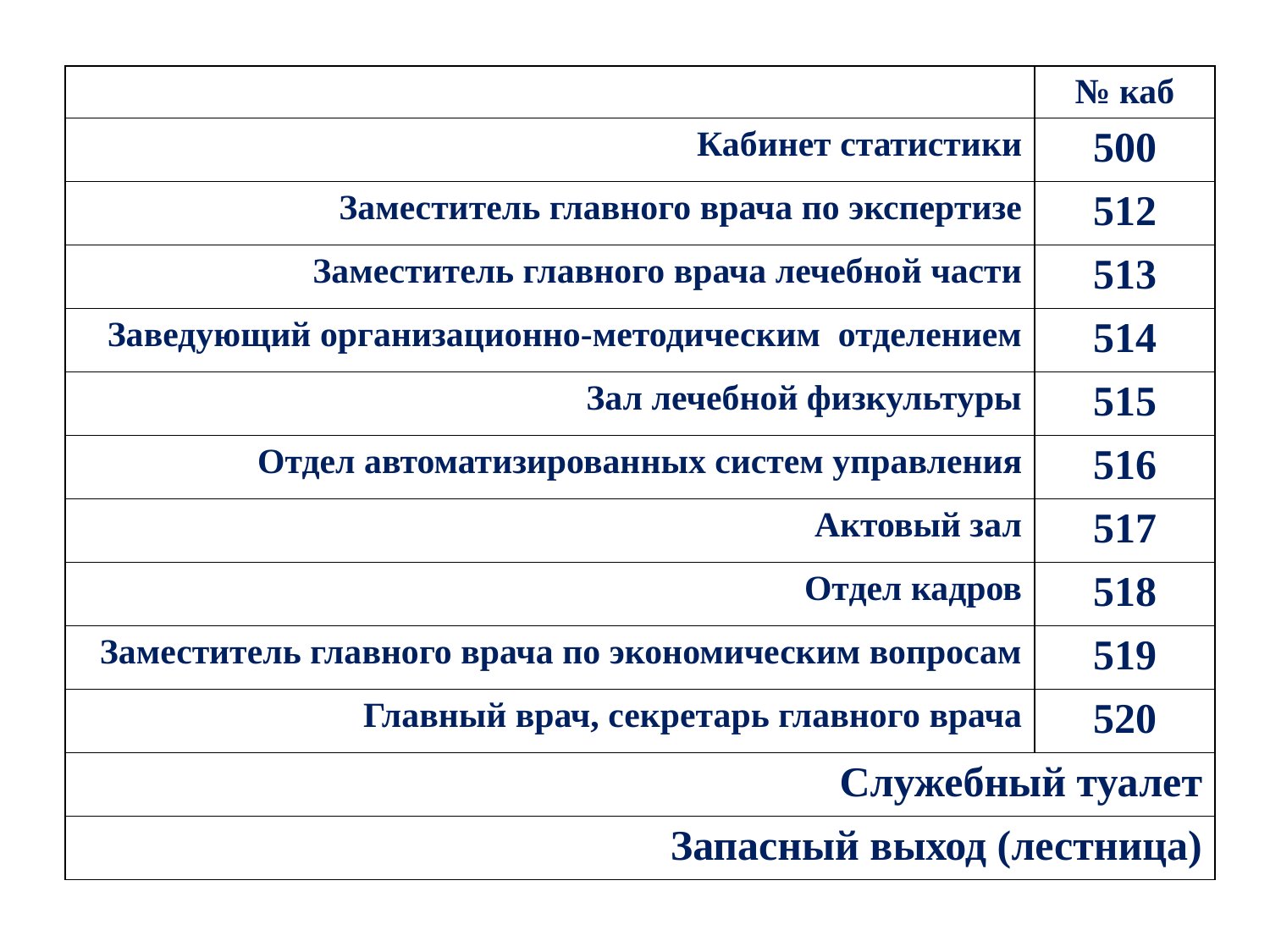

|  | № каб |
| --- | --- |
| Кабинет статистики | 500 |
| Заместитель главного врача по экспертизе | 512 |
| Заместитель главного врача лечебной части | 513 |
| Заведующий организационно-методическим отделением | 514 |
| Зал лечебной физкультуры | 515 |
| Отдел автоматизированных систем управления | 516 |
| Актовый зал | 517 |
| Отдел кадров | 518 |
| Заместитель главного врача по экономическим вопросам | 519 |
| Главный врач, секретарь главного врача | 520 |
| Служебный туалет |  |
| Запасный выход (лестница) |  |